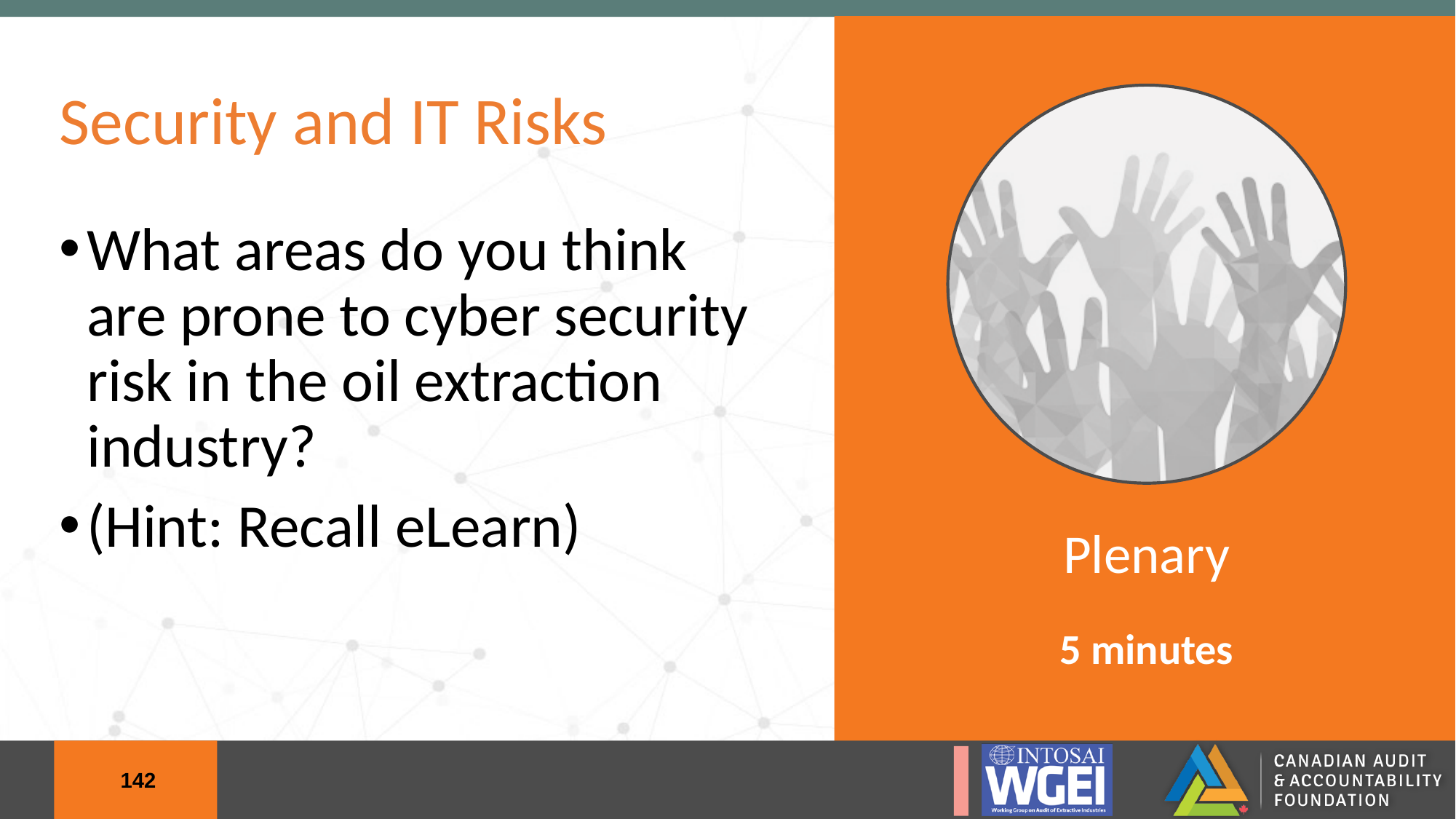

# Security and IT Risks
What areas do you think are prone to cyber security risk in the oil extraction industry?
(Hint: Recall eLearn)
5 minutes